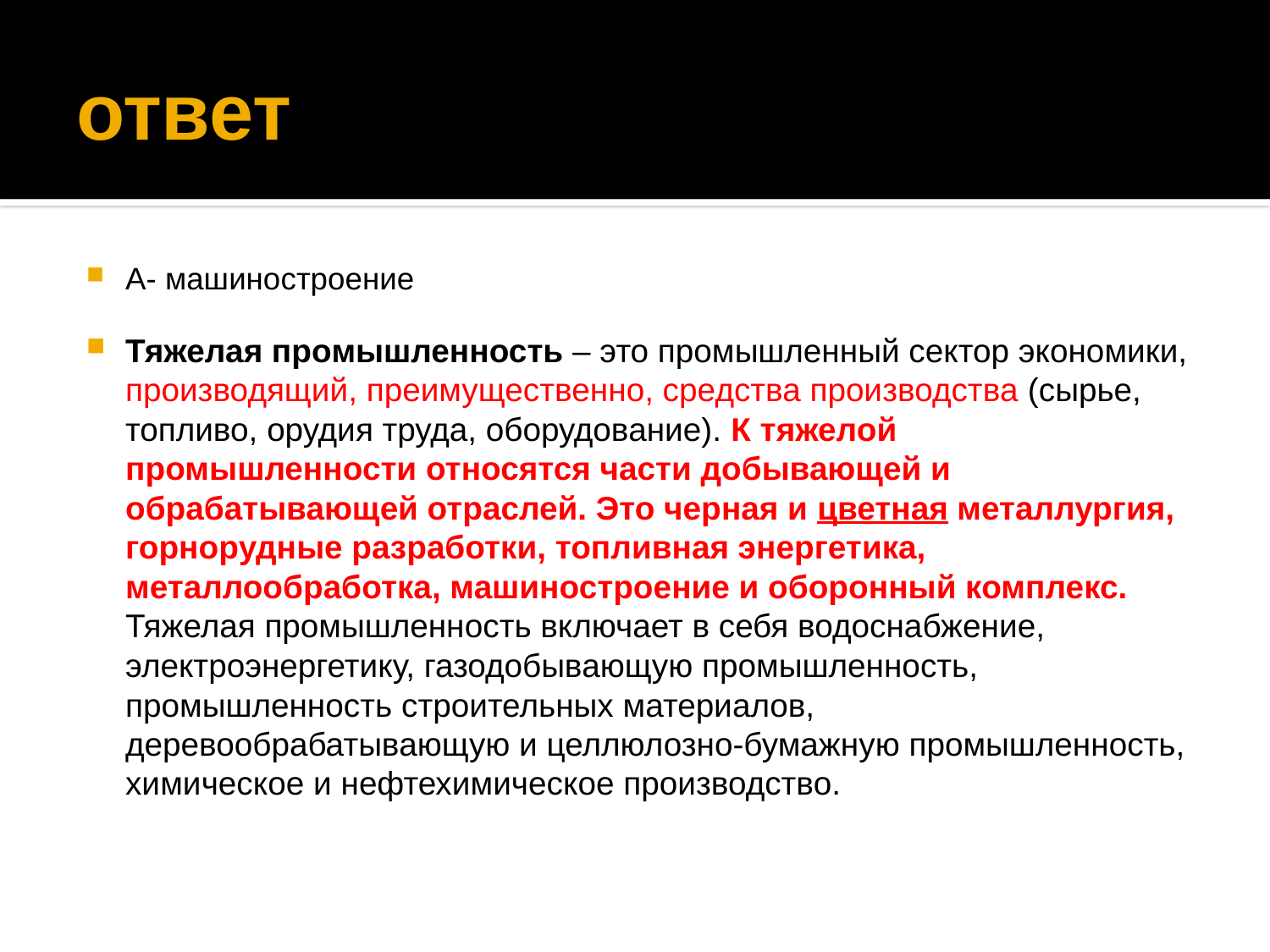

# ответ
А- машиностроение

Тяжелая промышленность – это промышленный сектор экономики, производящий, преимущественно, средства производства (сырье, топливо, орудия труда, оборудование). К тяжелой промышленности относятся части добывающей и обрабатывающей отраслей. Это черная и цветная металлургия, горнорудные разработки, топливная энергетика, металлообработка, машиностроение и оборонный комплекс. Тяжелая промышленность включает в себя водоснабжение, электроэнергетику, газодобывающую промышленность, промышленность строительных материалов, деревообрабатывающую и целлюлозно-бумажную промышленность, химическое и нефтехимическое производство.